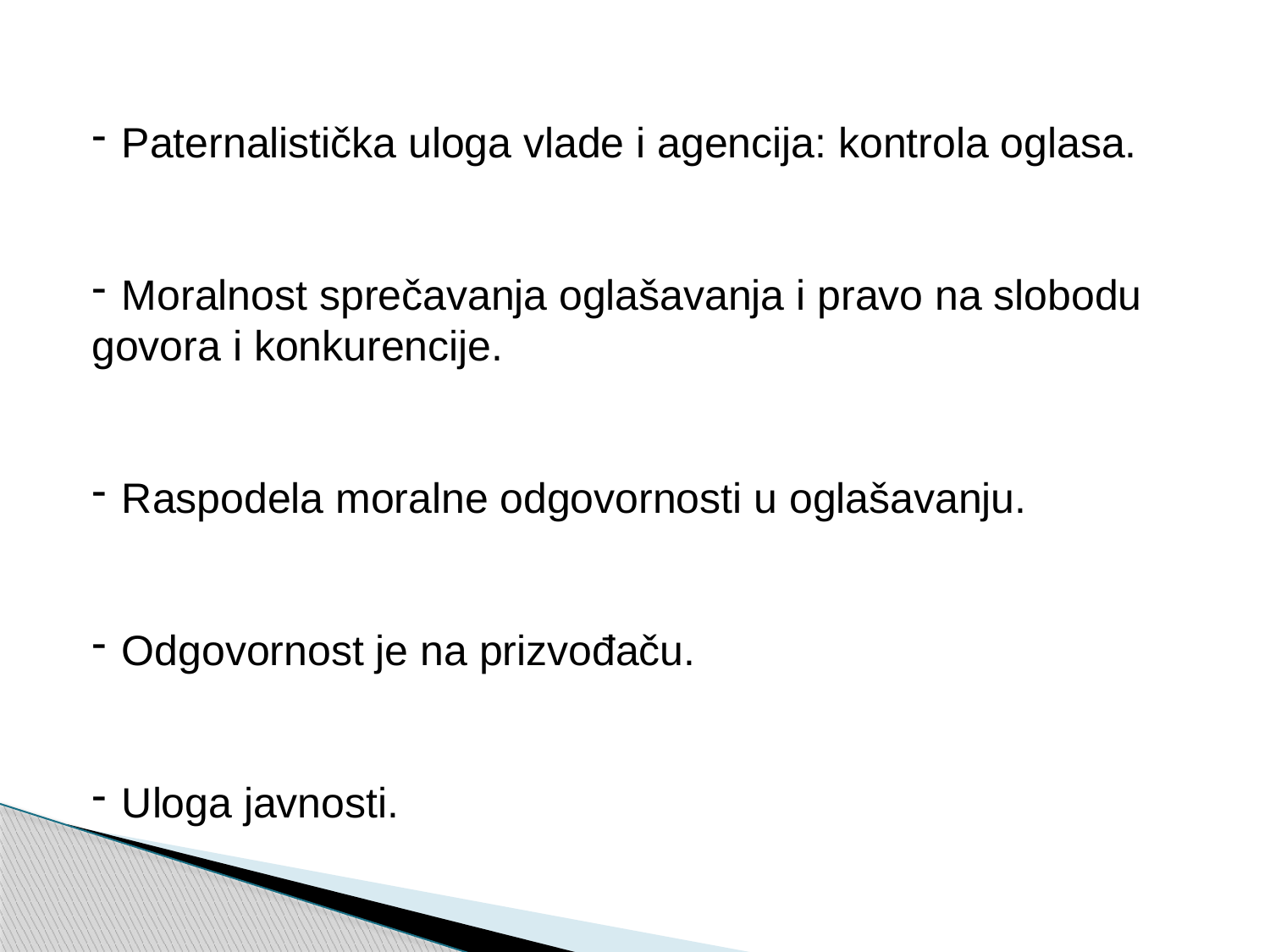

Paternalistička uloga vlade i agencija: kontrola oglasa.

Moralnost sprečavanja oglašavanja i pravo na slobodu
govora i konkurencije.

Raspodela moralne odgovornosti u oglašavanju.

Odgovornost je na prizvođaču.

Uloga javnosti.